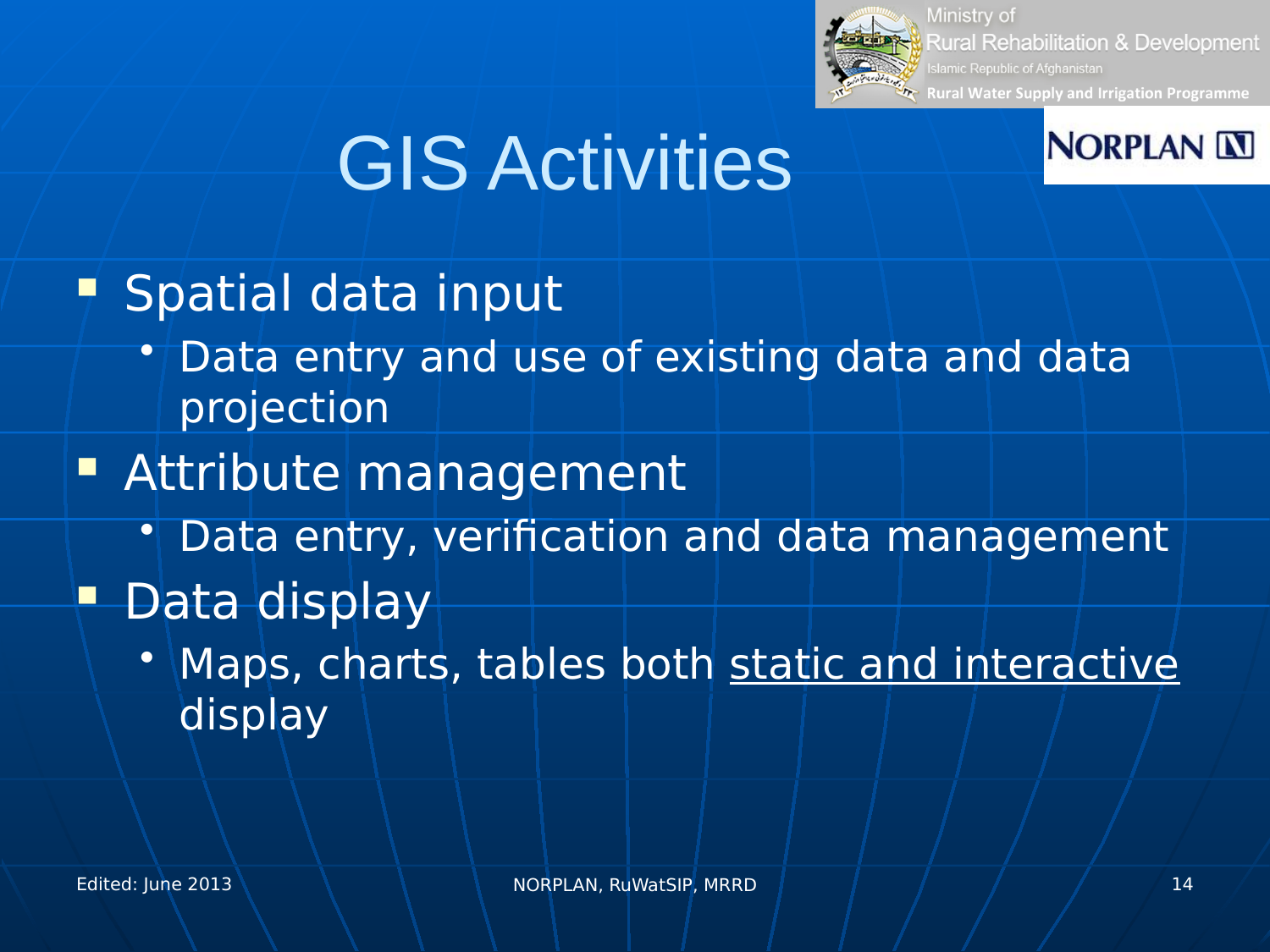

# GIS Activities
Spatial data input
Data entry and use of existing data and data projection
Attribute management
Data entry, verification and data management
Data display
Maps, charts, tables both static and interactive display
Edited: June 2013
14
NORPLAN, RuWatSIP, MRRD